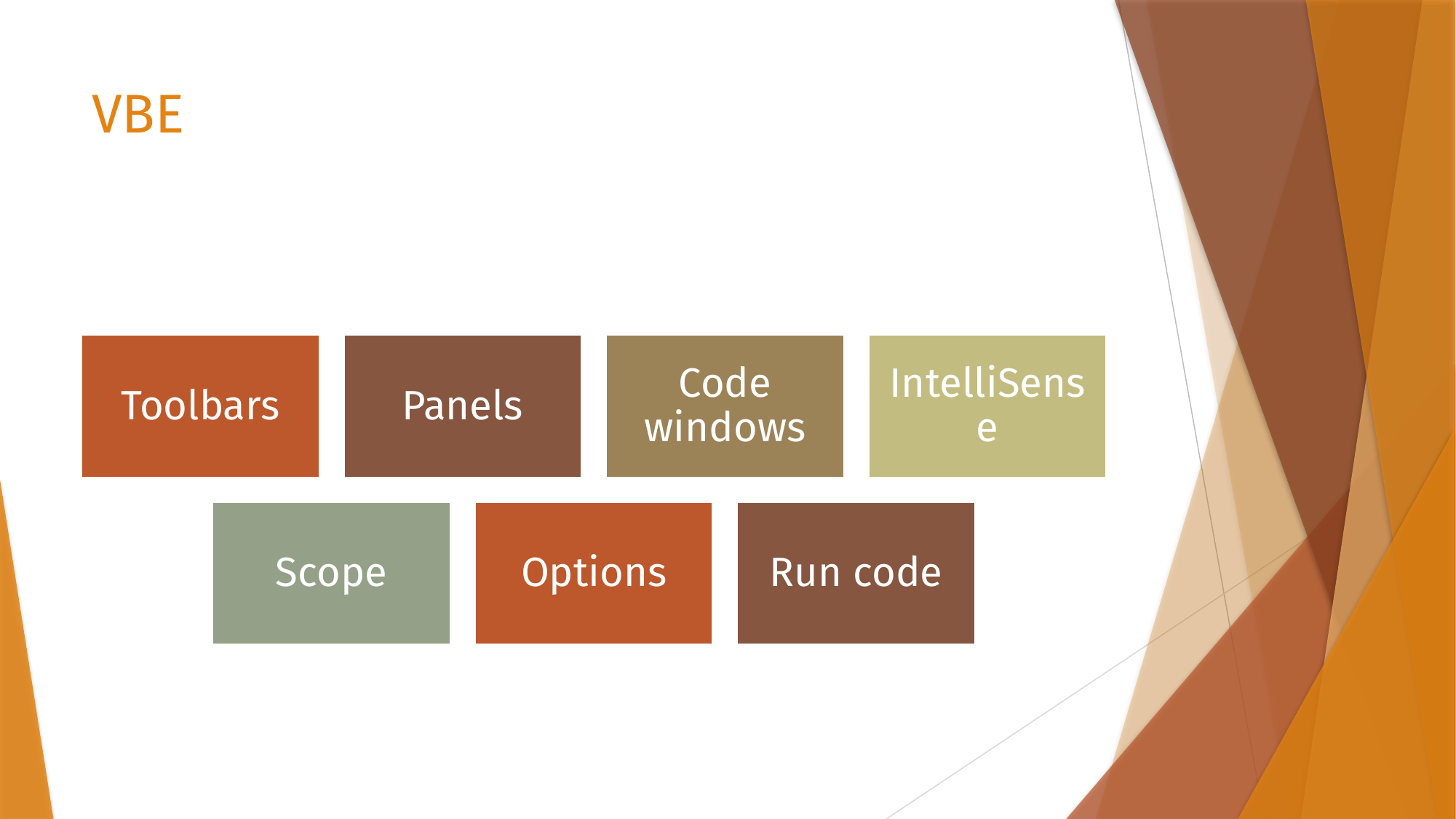

# VBE
Toolbars
Panels
Code windows
IntelliSense
Scope
Options
Run code